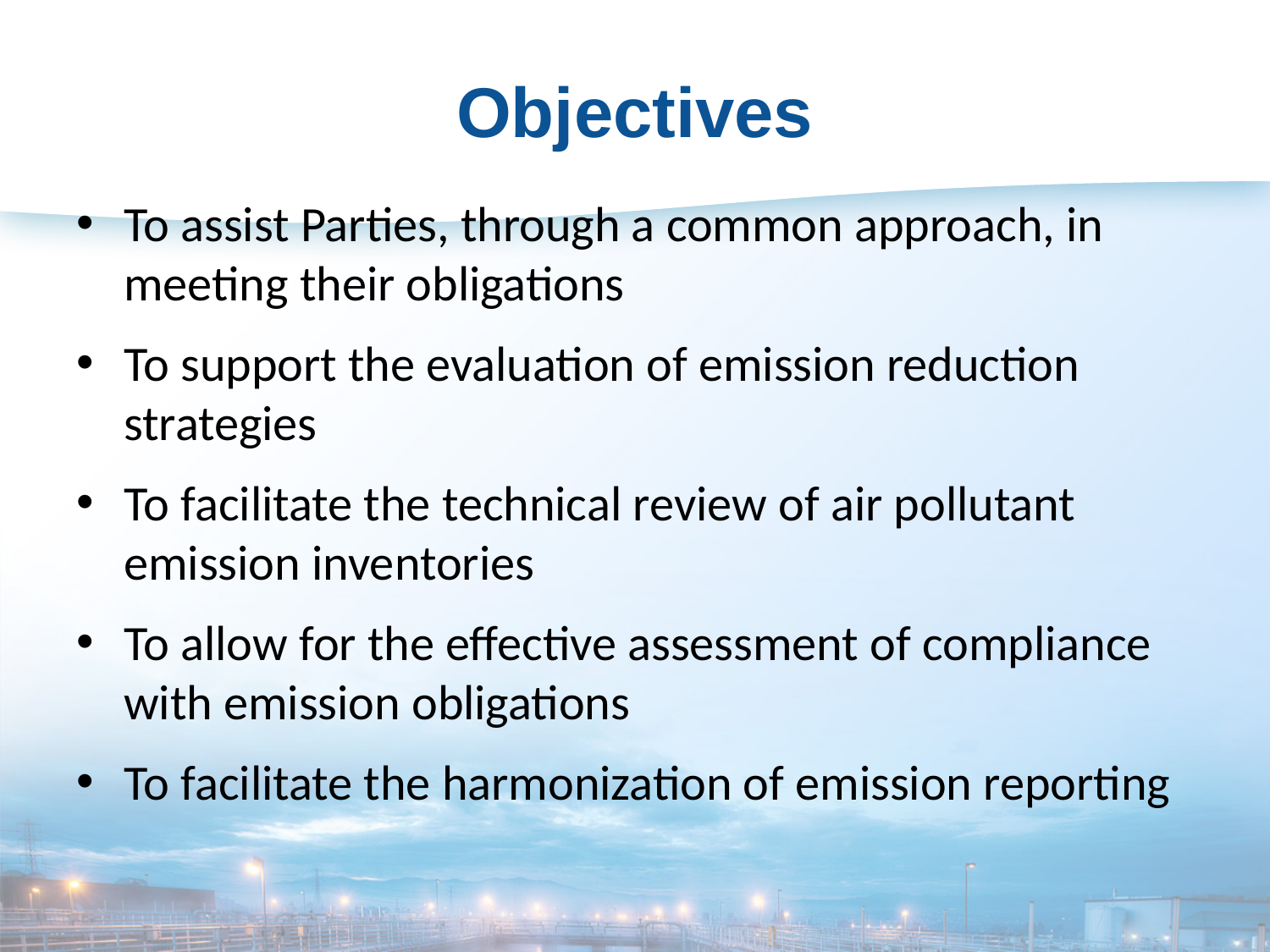

# Objectives
To assist Parties, through a common approach, in meeting their obligations
To support the evaluation of emission reduction strategies
To facilitate the technical review of air pollutant emission inventories
To allow for the effective assessment of compliance with emission obligations
To facilitate the harmonization of emission reporting